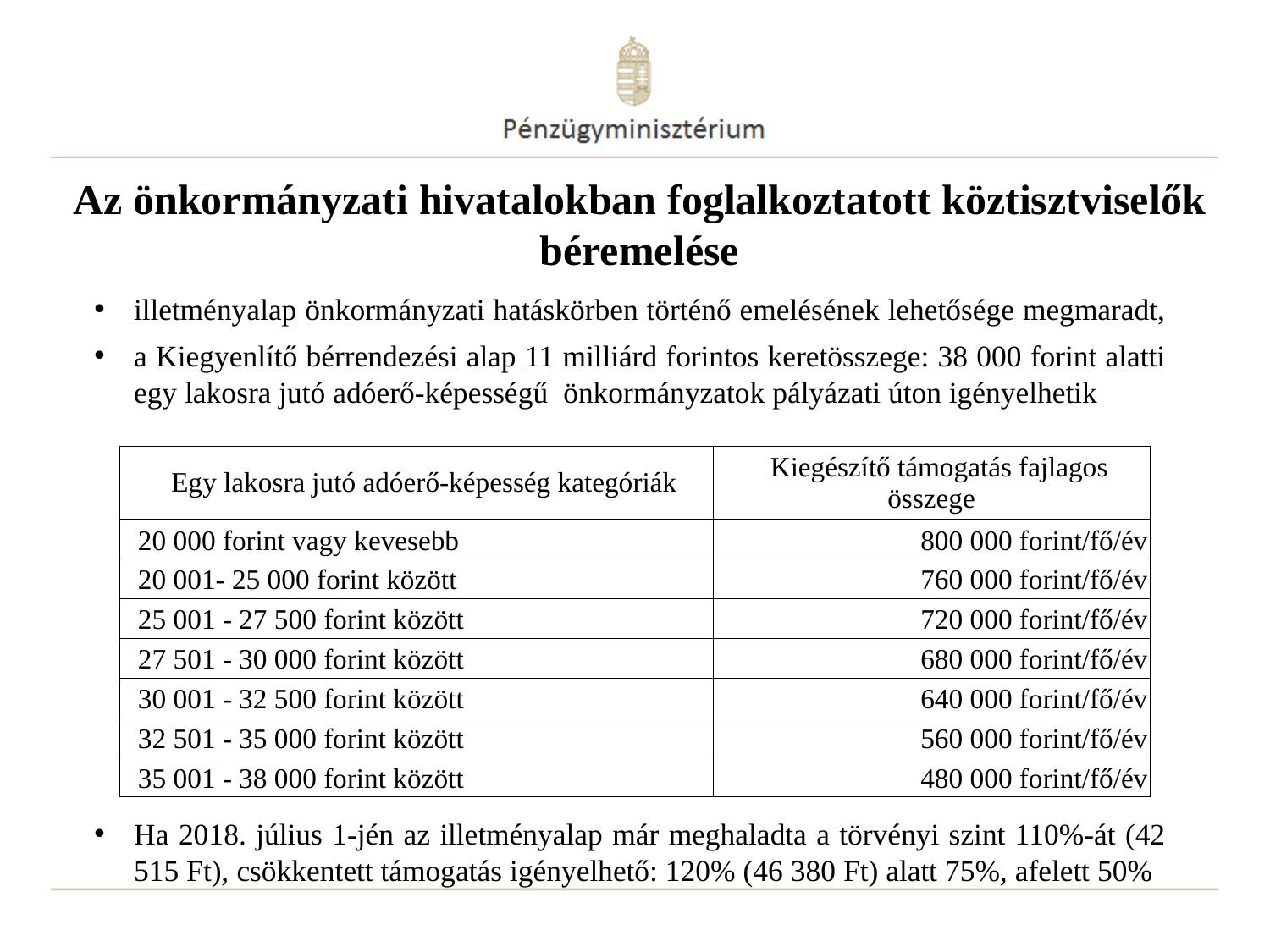

Az önkormányzati hivatalokban foglalkoztatott köztisztviselők béremelése
illetményalap önkormányzati hatáskörben történő emelésének lehetősége megmaradt,
a Kiegyenlítő bérrendezési alap 11 milliárd forintos keretösszege: 38 000 forint alatti egy lakosra jutó adóerő-képességű  önkormányzatok pályázati úton igényelhetik
| Egy lakosra jutó adóerő-képesség kategóriák | Kiegészítő támogatás fajlagos összege |
| --- | --- |
| 20 000 forint vagy kevesebb | 800 000 forint/fő/év |
| 20 001- 25 000 forint között | 760 000 forint/fő/év |
| 25 001 - 27 500 forint között | 720 000 forint/fő/év |
| 27 501 - 30 000 forint között | 680 000 forint/fő/év |
| 30 001 - 32 500 forint között | 640 000 forint/fő/év |
| 32 501 - 35 000 forint között | 560 000 forint/fő/év |
| 35 001 - 38 000 forint között | 480 000 forint/fő/év |
Ha 2018. július 1-jén az illetményalap már meghaladta a törvényi szint 110%-át (42 515 Ft), csökkentett támogatás igényelhető: 120% (46 380 Ft) alatt 75%, afelett 50%